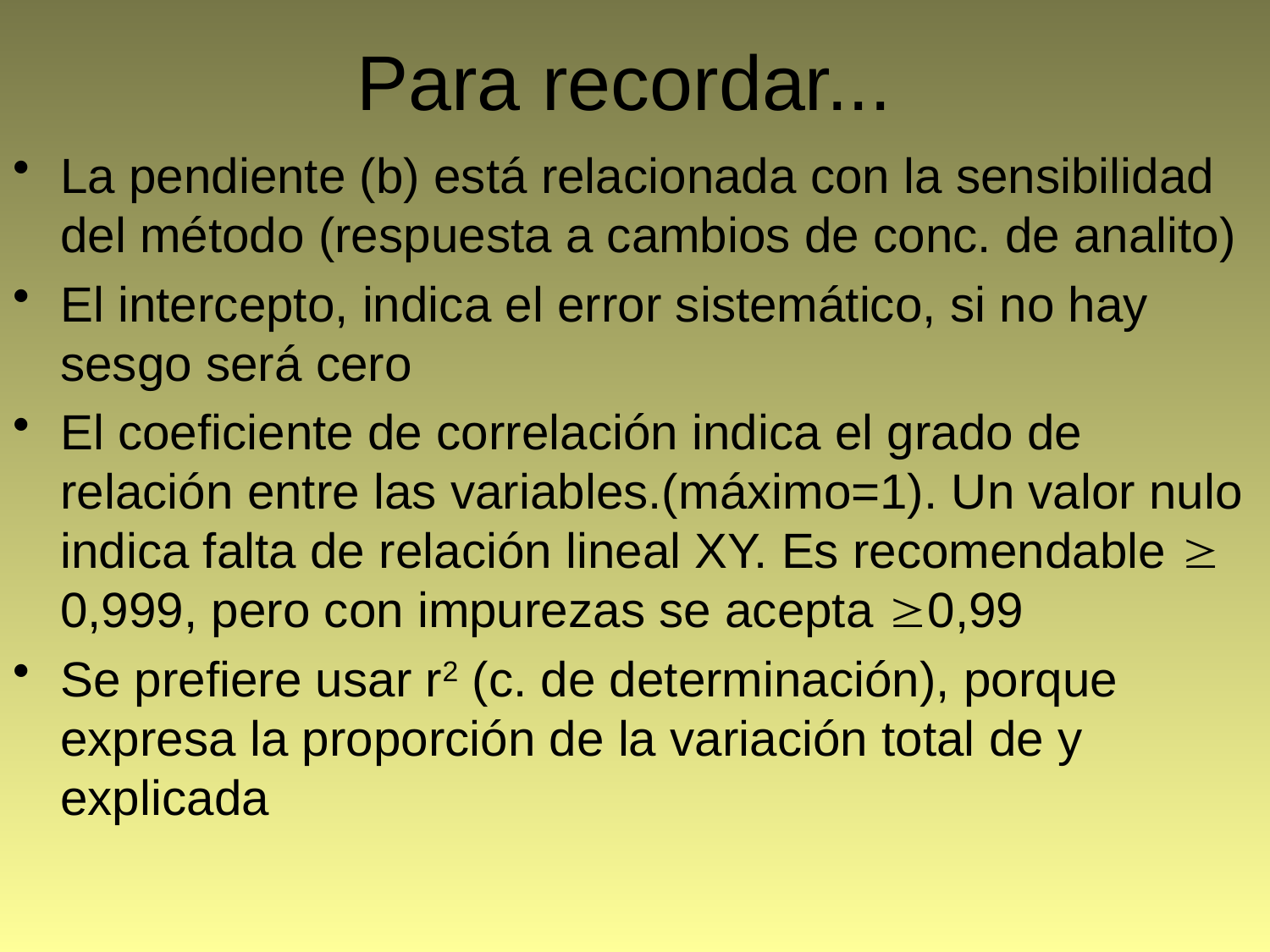

# Para recordar...
La pendiente (b) está relacionada con la sensibilidad del método (respuesta a cambios de conc. de analito)
El intercepto, indica el error sistemático, si no hay sesgo será cero
El coeficiente de correlación indica el grado de relación entre las variables.(máximo=1). Un valor nulo indica falta de relación lineal XY. Es recomendable ≥ 0,999, pero con impurezas se acepta ≥0,99
Se prefiere usar r2 (c. de determinación), porque expresa la proporción de la variación total de y explicada